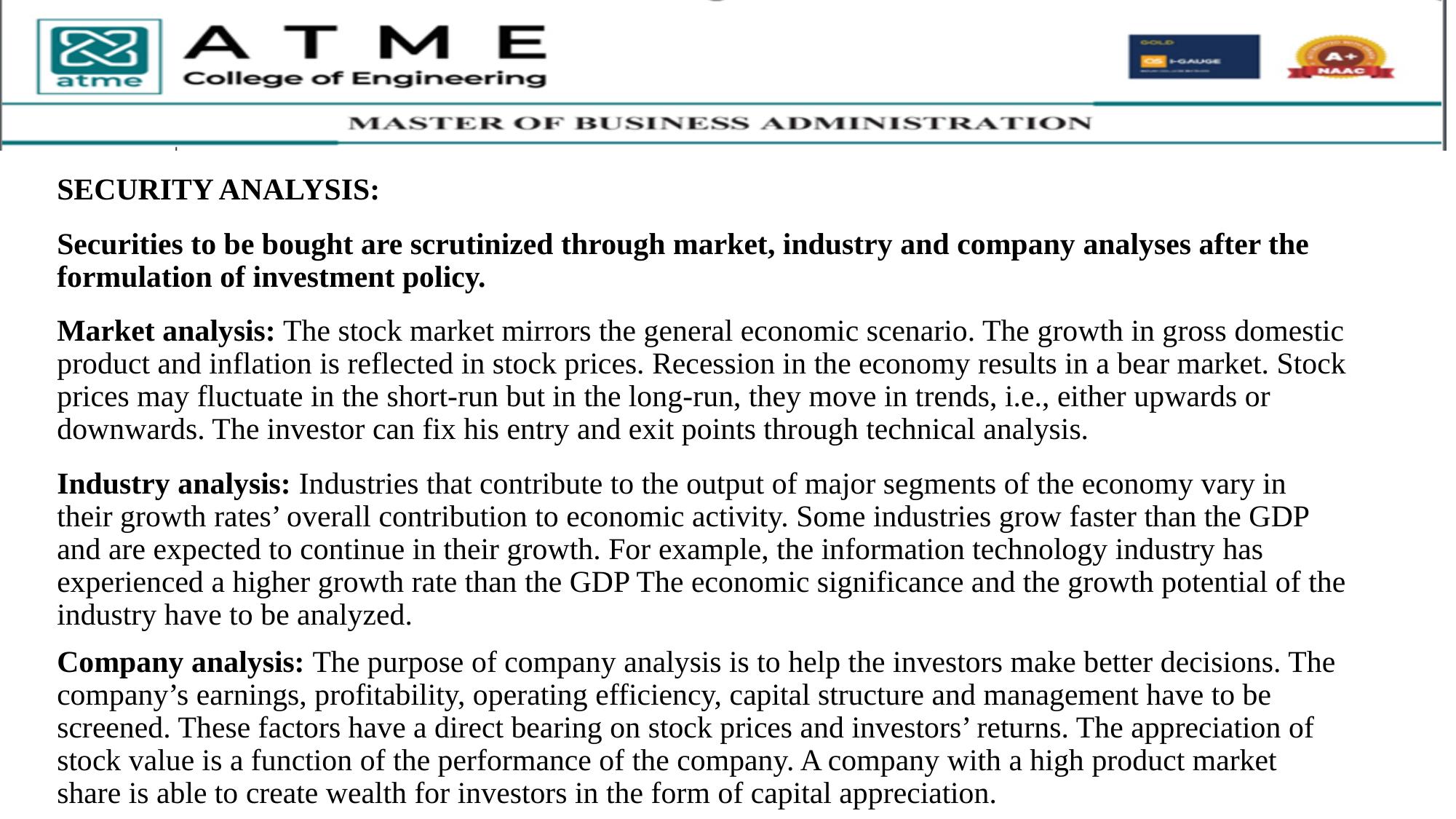

SECURITY ANALYSIS:
Securities to be bought are scrutinized through market, industry and company analyses after the formulation of investment policy.
Market analysis: The stock market mirrors the general economic scenario. The growth in gross domestic product and inflation is reflected in stock prices. Recession in the economy results in a bear market. Stock prices may fluctuate in the short-run but in the long-run, they move in trends, i.e., either upwards or downwards. The investor can fix his entry and exit points through technical analysis.
Industry analysis: Industries that contribute to the output of major segments of the economy vary in their growth rates’ overall contribution to economic activity. Some industries grow faster than the GDP and are expected to continue in their growth. For example, the information technology industry has experienced a higher growth rate than the GDP The economic significance and the growth potential of the industry have to be analyzed.
Company analysis: The purpose of company analysis is to help the investors make better decisions. The company’s earnings, profitability, operating efficiency, capital structure and management have to be screened. These factors have a direct bearing on stock prices and investors’ returns. The appreciation of stock value is a function of the performance of the company. A company with a high product market share is able to create wealth for investors in the form of capital appreciation.